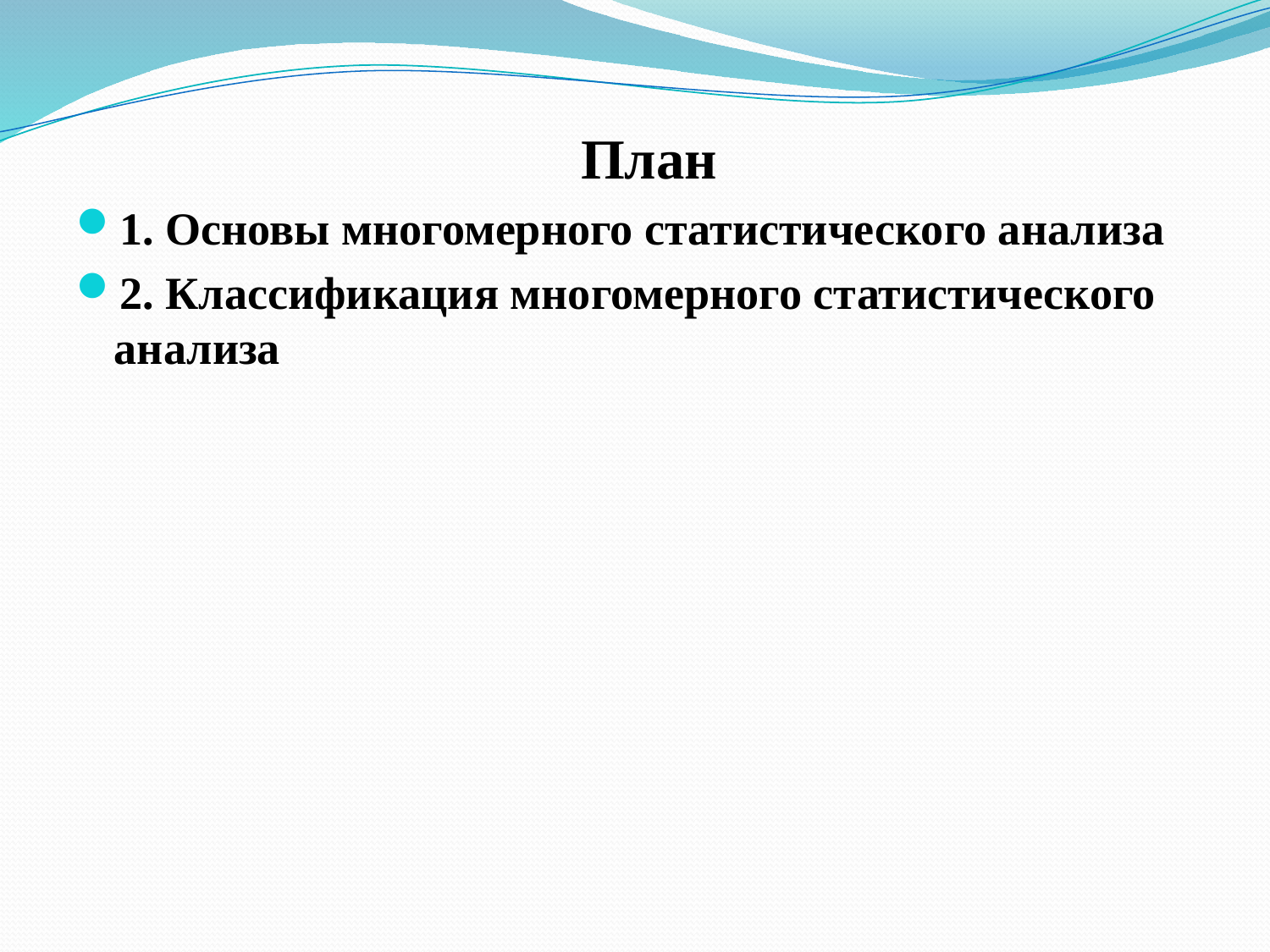

План
1. Основы многомерного статистического анализа
2. Классификация многомерного статистического анализа